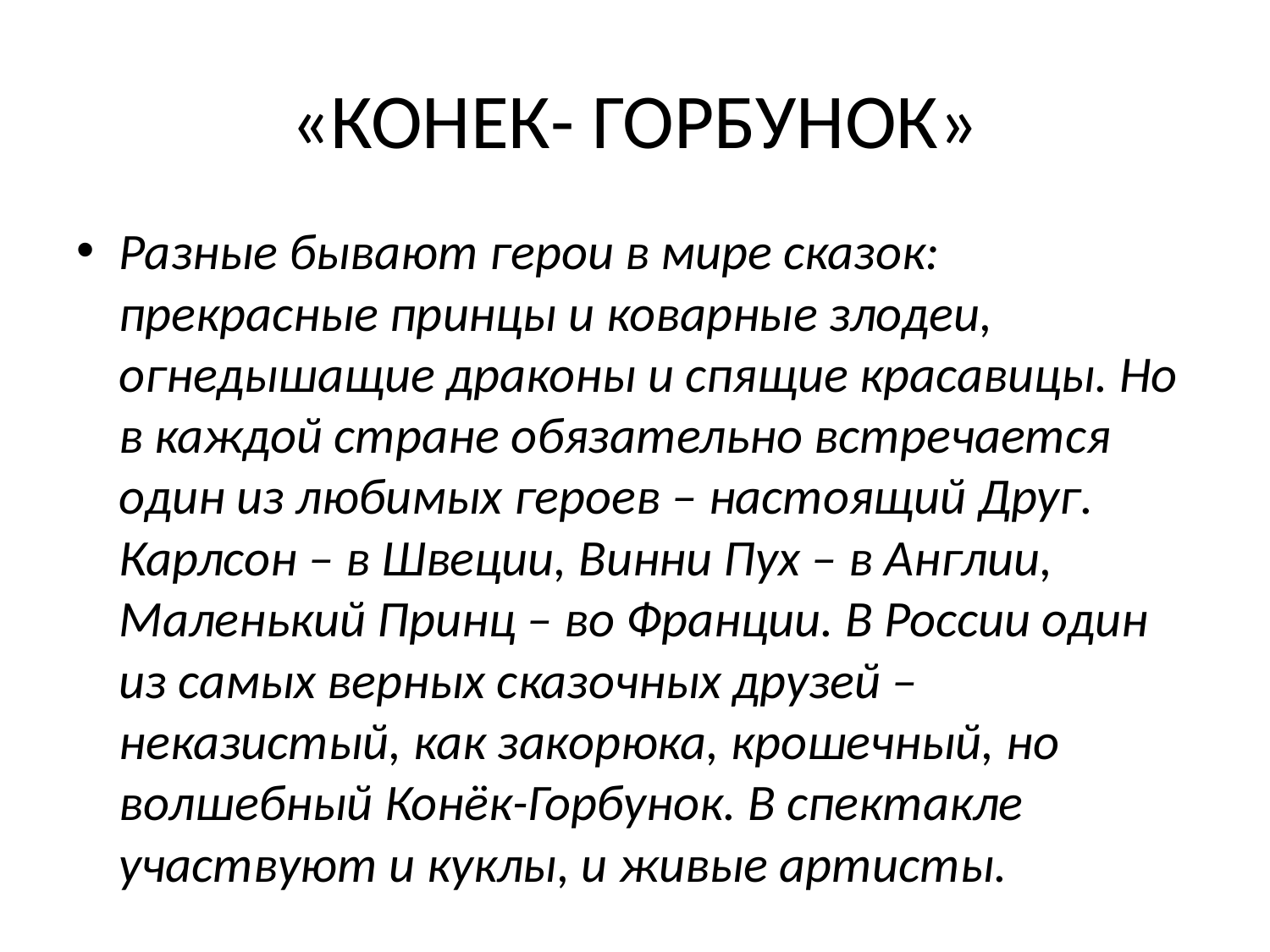

# «КОНЕК- ГОРБУНОК»

Разные бывают герои в мире сказок: прекрасные принцы и коварные злодеи, огнедышащие драконы и спящие красавицы. Но в каждой стране обязательно встречается один из любимых героев – настоящий Друг. Карлсон – в Швеции, Винни Пух – в Англии, Маленький Принц – во Франции. В России один из самых верных сказочных друзей – неказистый, как закорюка, крошечный, но волшебный Конёк-Горбунок. В спектакле участвуют и куклы, и живые артисты.